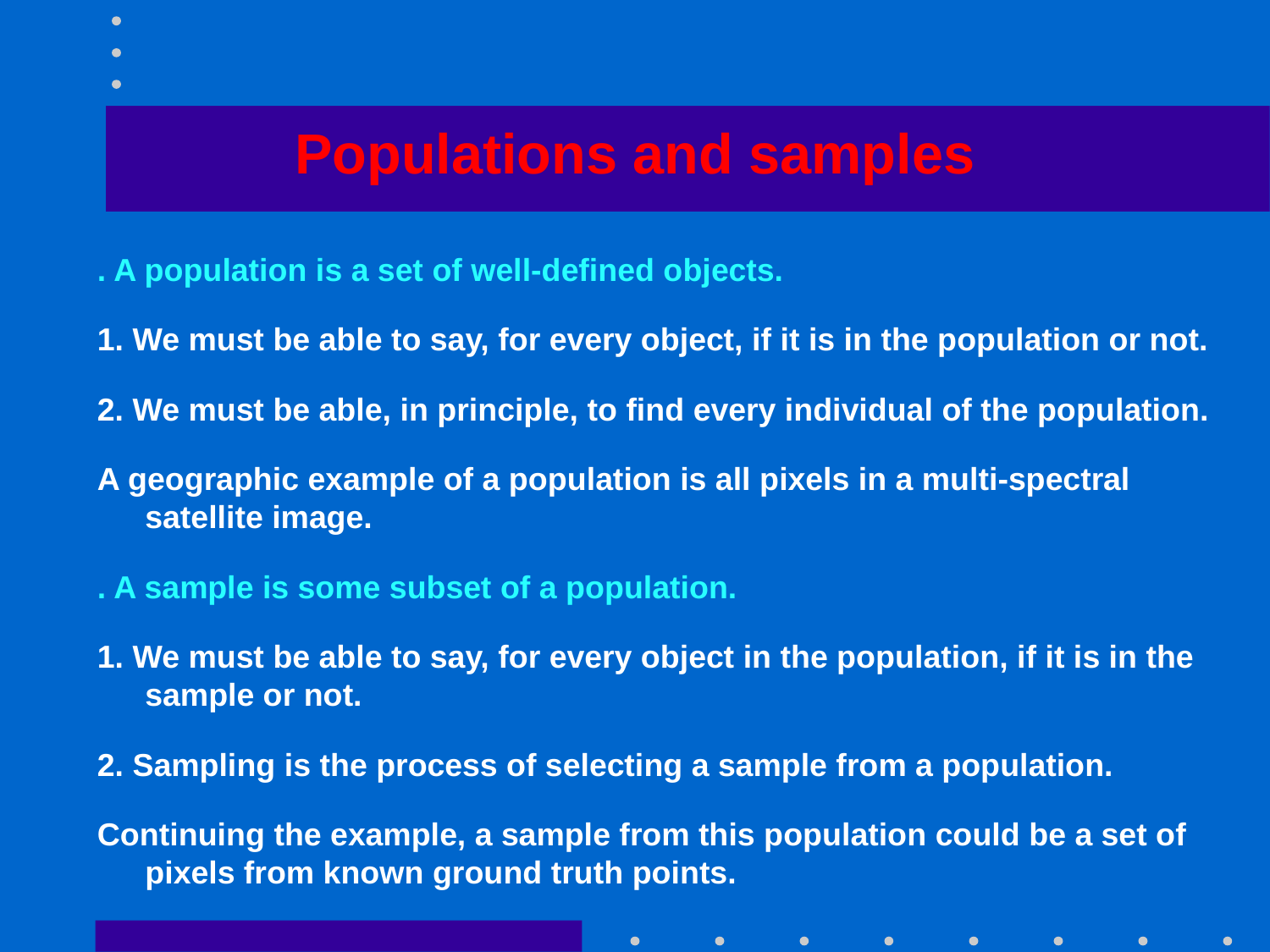

# Populations and samples
. A population is a set of well-defined objects.
1. We must be able to say, for every object, if it is in the population or not.
2. We must be able, in principle, to find every individual of the population.
A geographic example of a population is all pixels in a multi-spectral satellite image.
. A sample is some subset of a population.
1. We must be able to say, for every object in the population, if it is in the sample or not.
2. Sampling is the process of selecting a sample from a population.
Continuing the example, a sample from this population could be a set of pixels from known ground truth points.